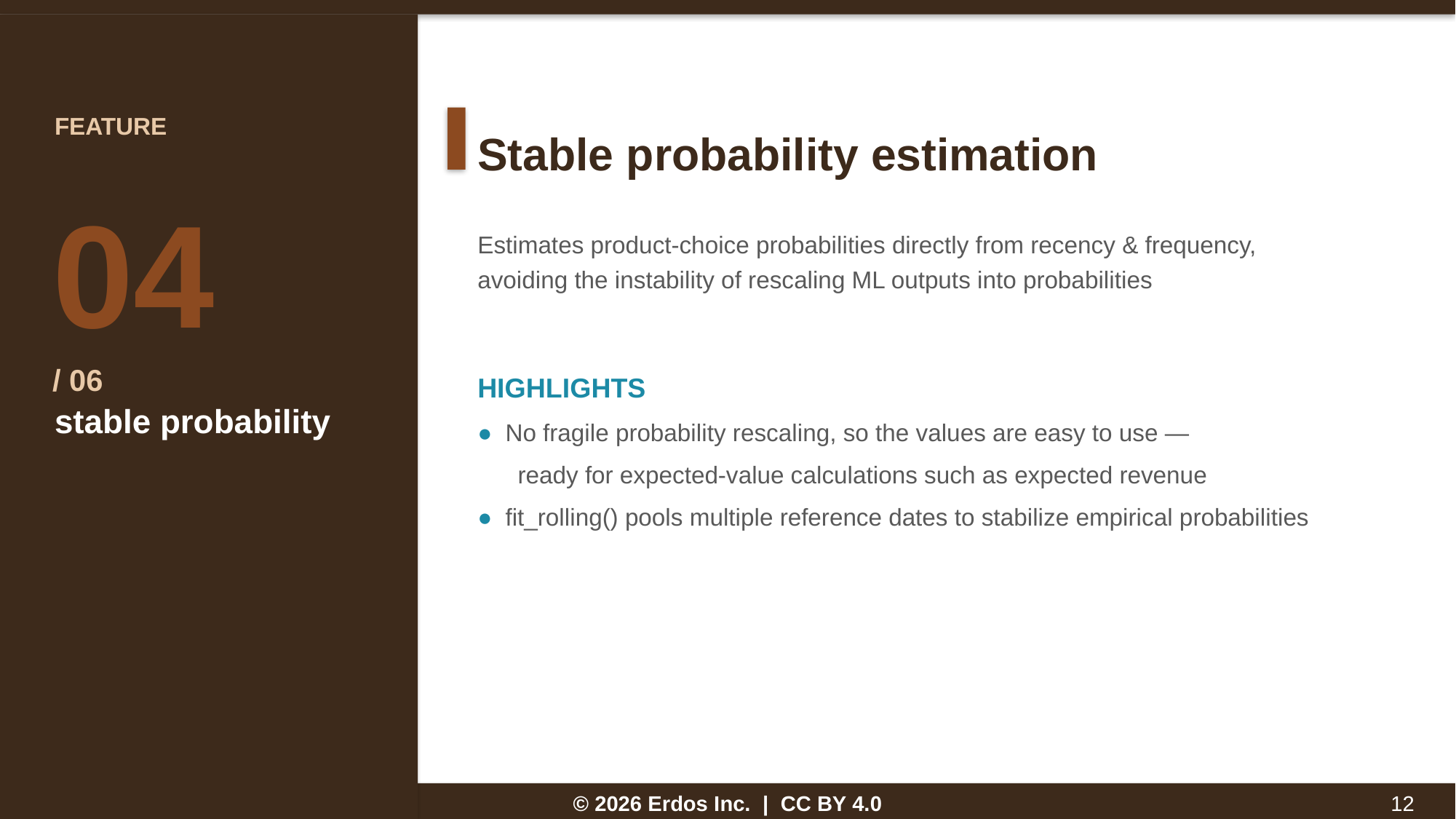

FEATURE

Stable probability estimation
04
/ 06
Estimates product-choice probabilities directly from recency & frequency,
avoiding the instability of rescaling ML outputs into probabilities
HIGHLIGHTS
●  No fragile probability rescaling, so the values are easy to use —
      ready for expected-value calculations such as expected revenue
●  fit_rolling() pools multiple reference dates to stabilize empirical probabilities
stable probability

© 2026 Erdos Inc.  |  CC BY 4.0
12